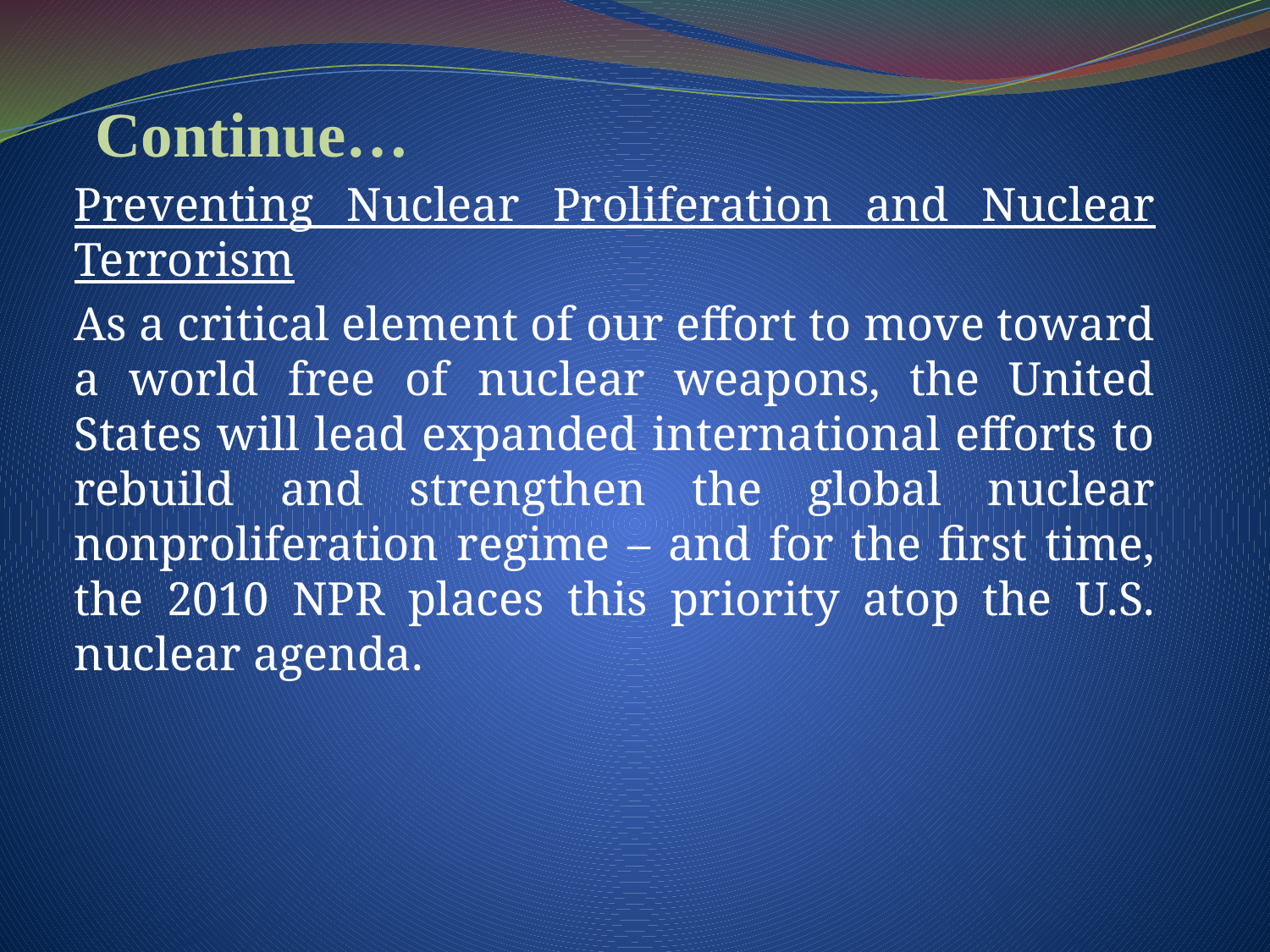

# Continue…
Preventing Nuclear Proliferation and Nuclear Terrorism
As a critical element of our effort to move toward a world free of nuclear weapons, the United States will lead expanded international efforts to rebuild and strengthen the global nuclear nonproliferation regime – and for the first time, the 2010 NPR places this priority atop the U.S. nuclear agenda.